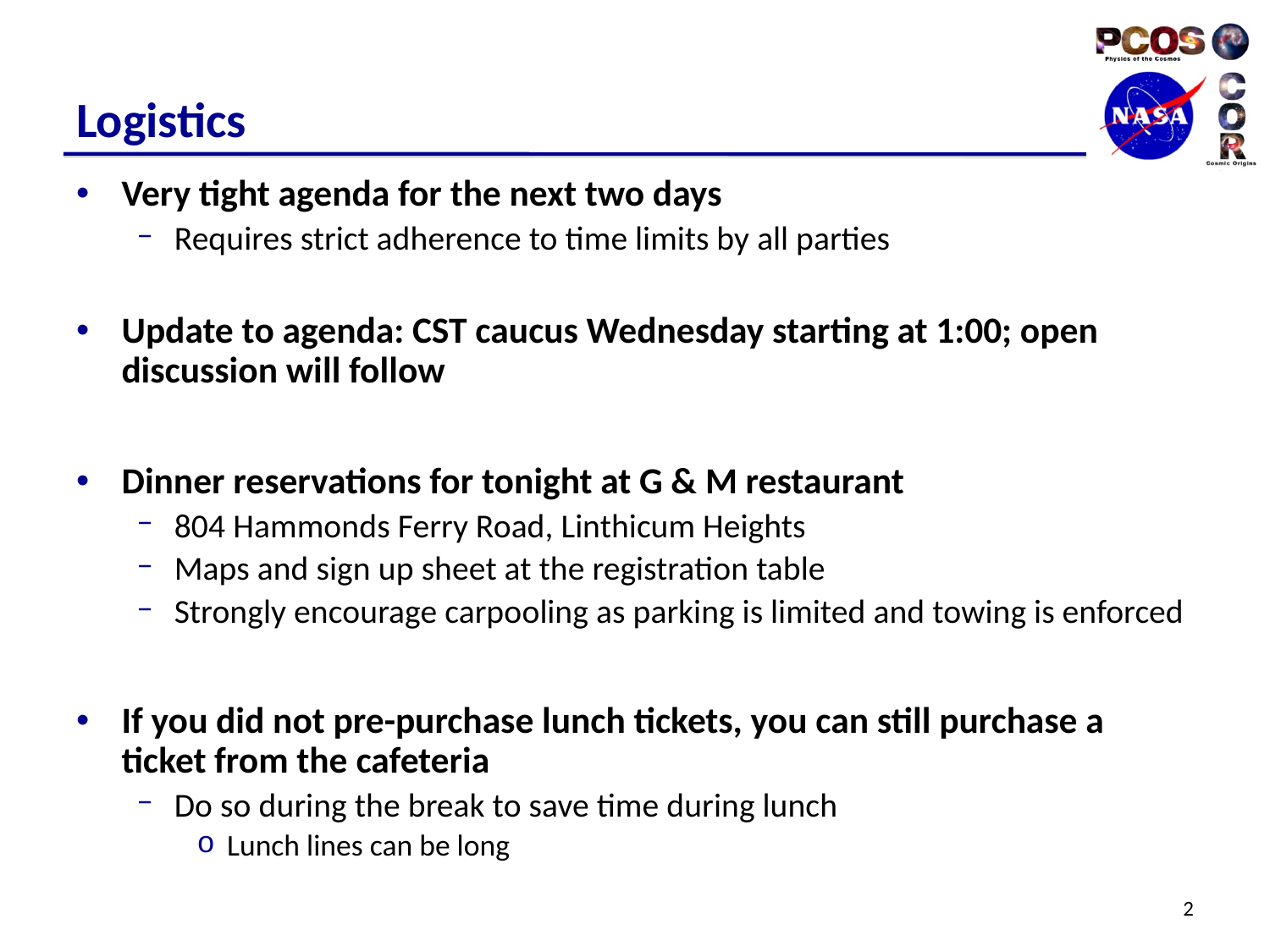

# Logistics
Very tight agenda for the next two days
Requires strict adherence to time limits by all parties

Update to agenda: CST caucus Wednesday starting at 1:00; open discussion will follow

Dinner reservations for tonight at G & M restaurant
804 Hammonds Ferry Road, Linthicum Heights
Maps and sign up sheet at the registration table
Strongly encourage carpooling as parking is limited and towing is enforced

If you did not pre-purchase lunch tickets, you can still purchase a ticket from the cafeteria
Do so during the break to save time during lunch
Lunch lines can be long

2